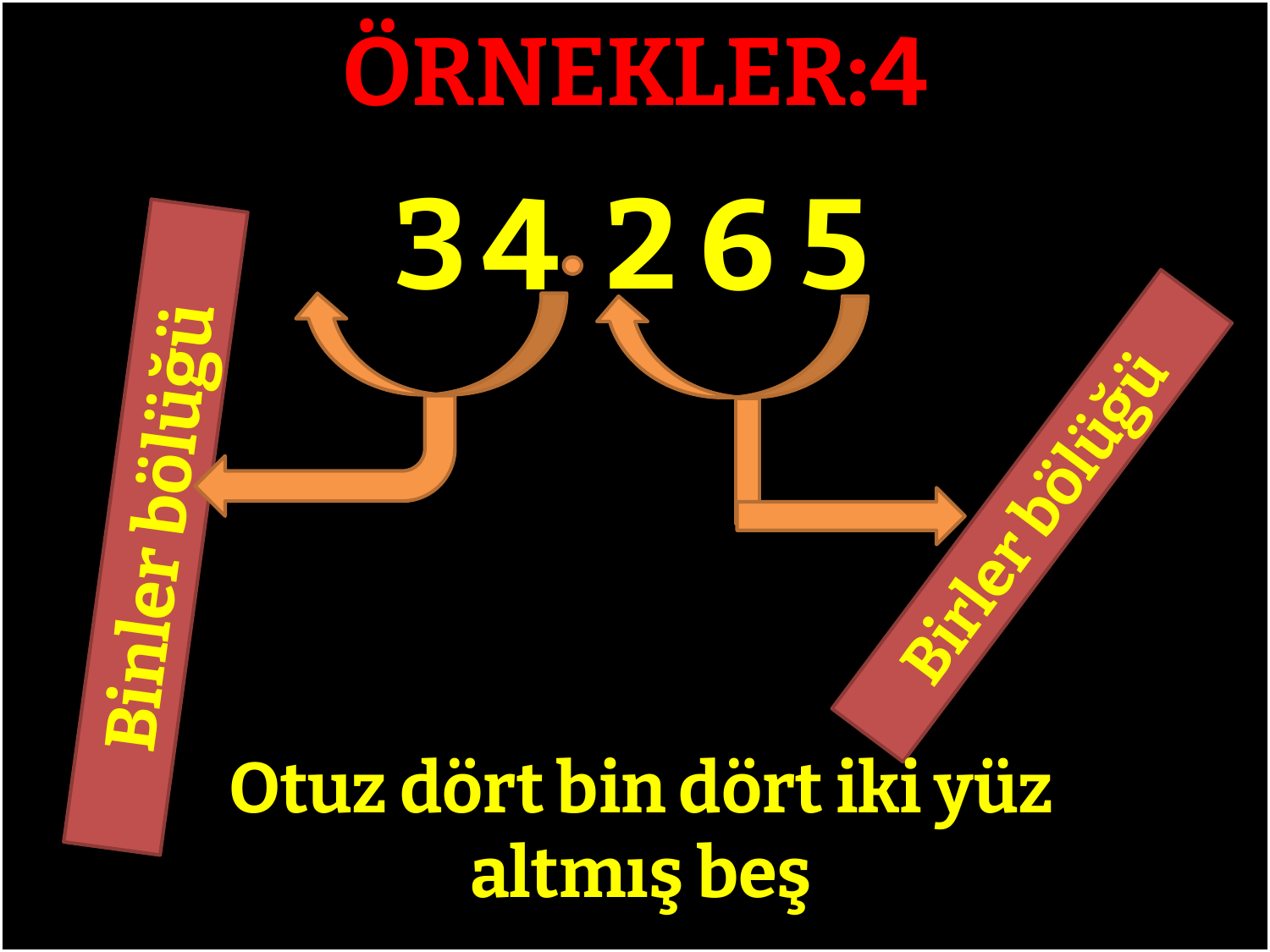

ÖRNEKLER:4
2
3
5
4
6

#

Birler bölüğü
Binler bölüğü

Otuz dört bin dört iki yüz altmış beş